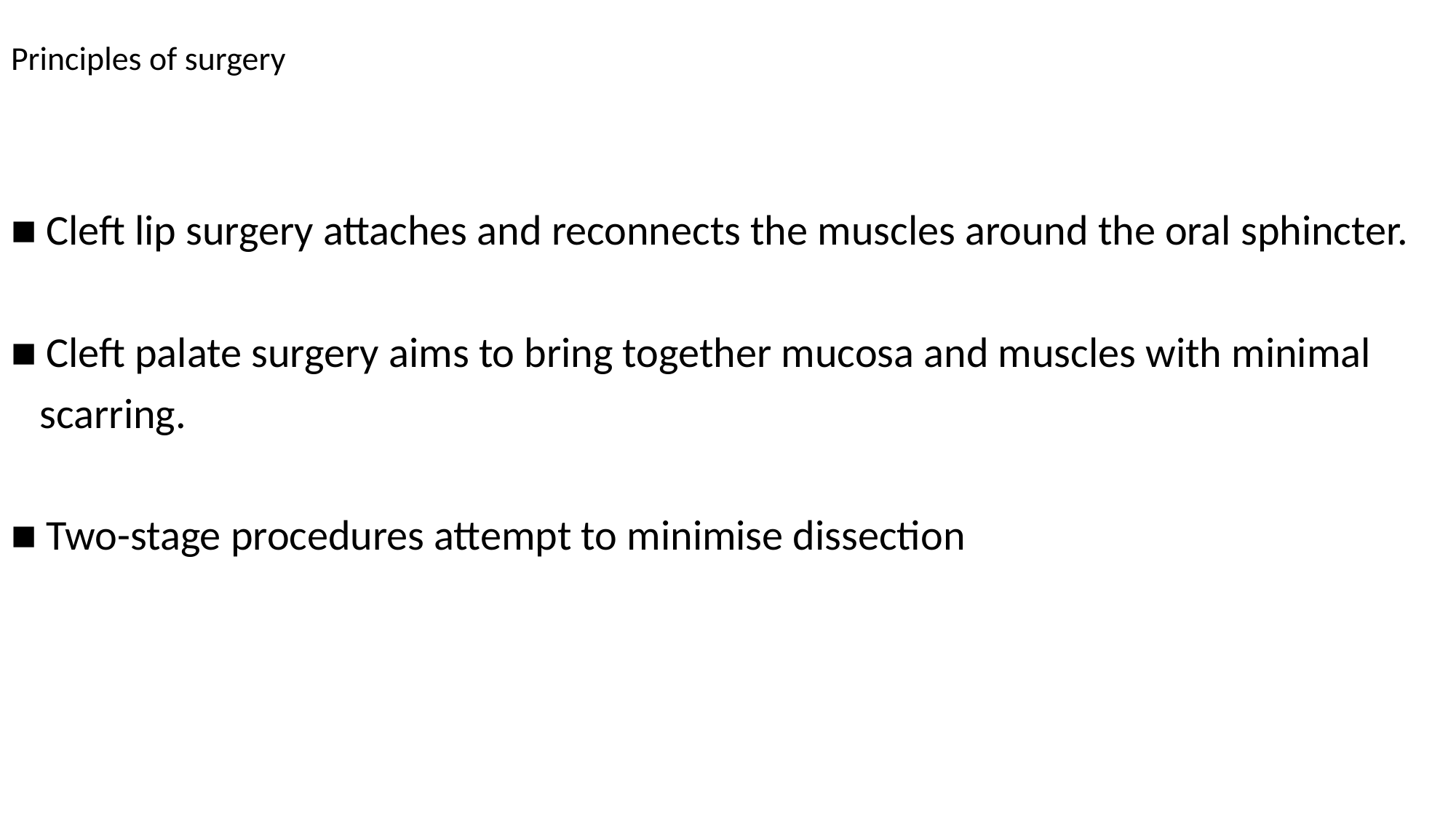

# Principles of surgery

■ Cleft lip surgery attaches and reconnects the muscles around the oral sphincter.

■ Cleft palate surgery aims to bring together mucosa and muscles with minimal
   scarring.

■ Two-stage procedures attempt to minimise dissection